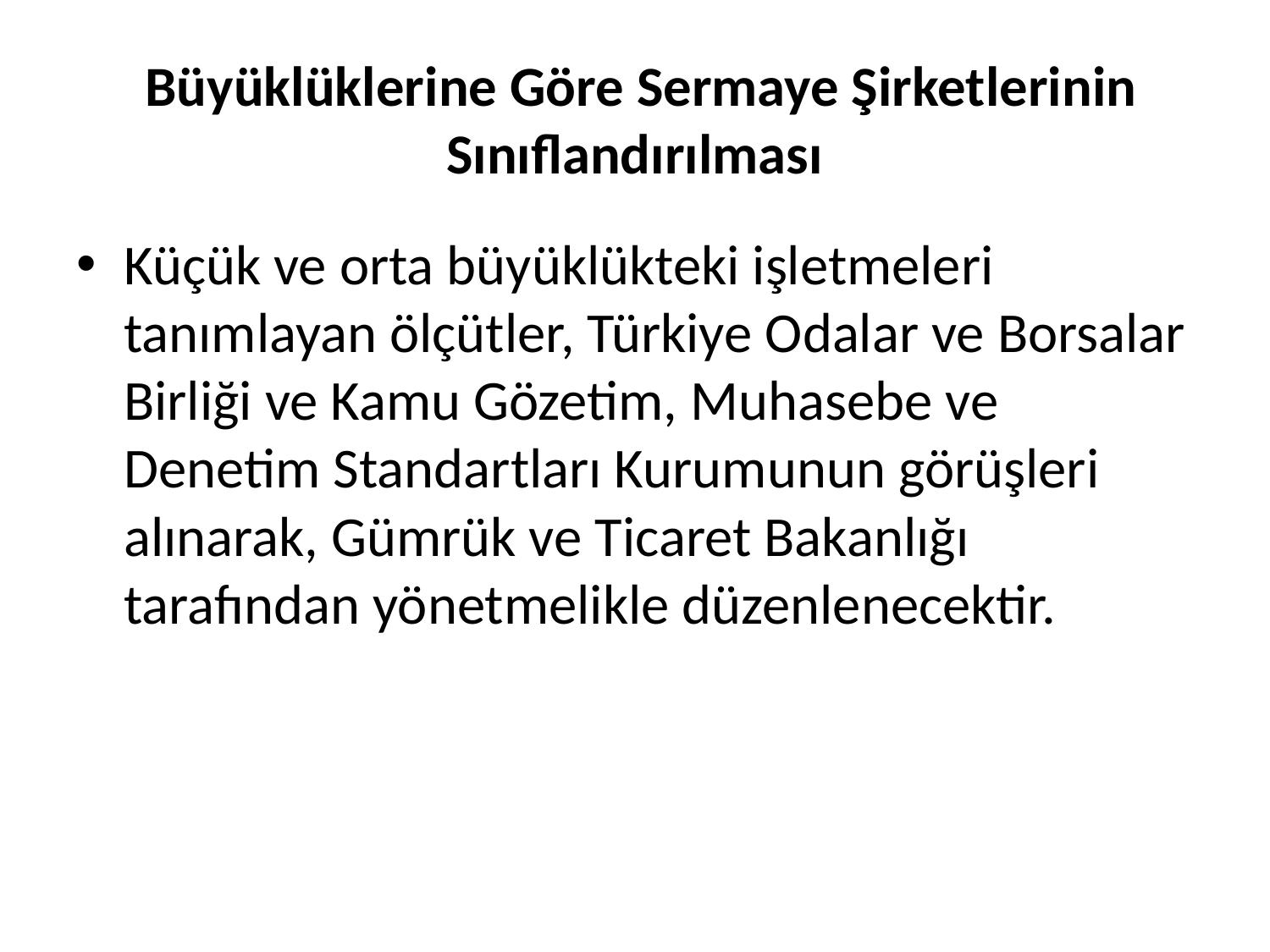

# Büyüklüklerine Göre Sermaye Şirketlerinin Sınıflandırılması
Küçük ve orta büyüklükteki işletmeleri tanımlayan ölçütler, Türkiye Odalar ve Borsalar Birliği ve Kamu Gözetim, Muhasebe ve Denetim Standartları Kurumunun görüşleri alınarak, Gümrük ve Ticaret Bakanlığı tarafından yönetmelikle düzenlenecektir.